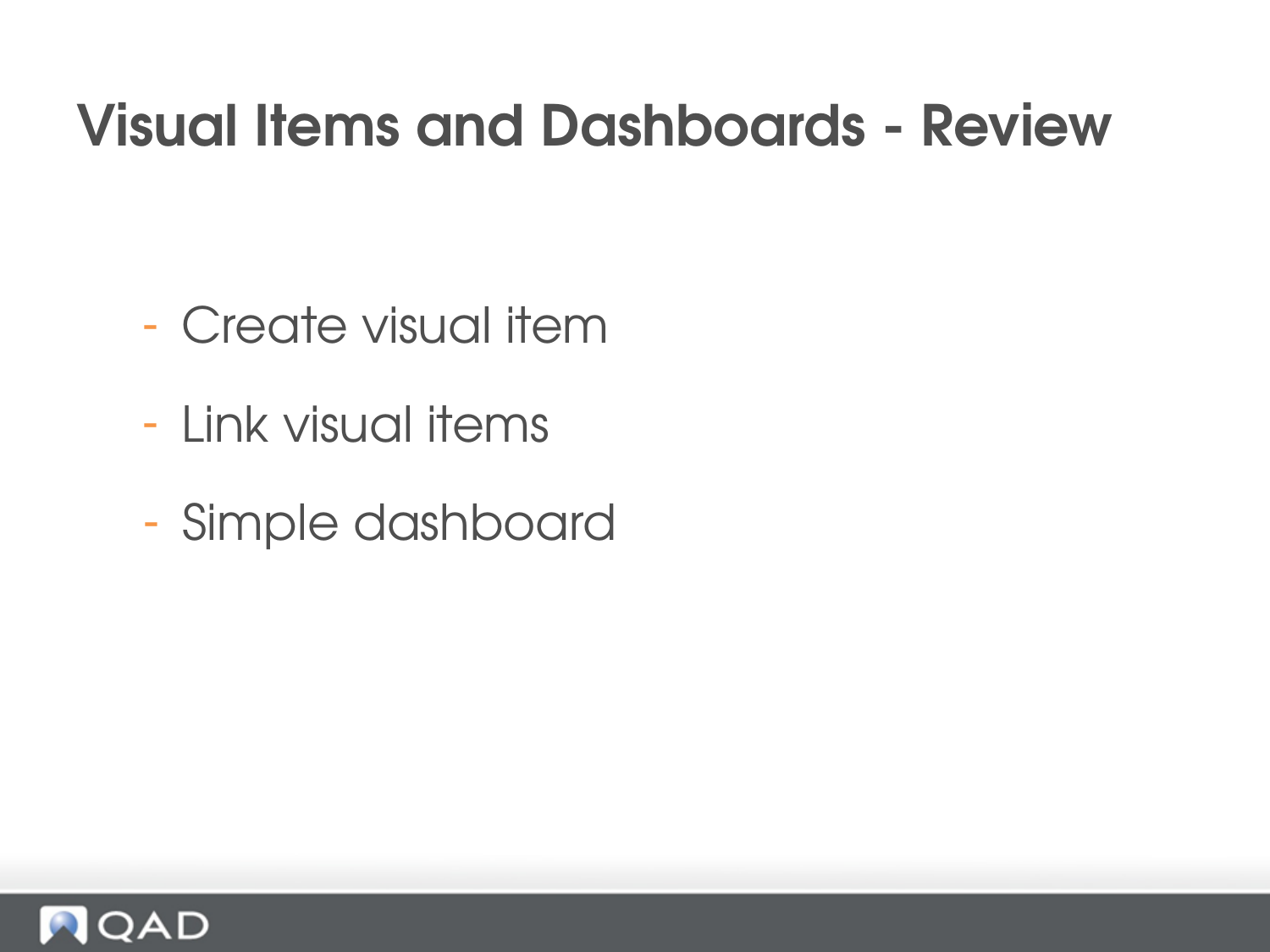

# Visual Items and Dashboards - Review
Create visual item
Link visual items
Simple dashboard